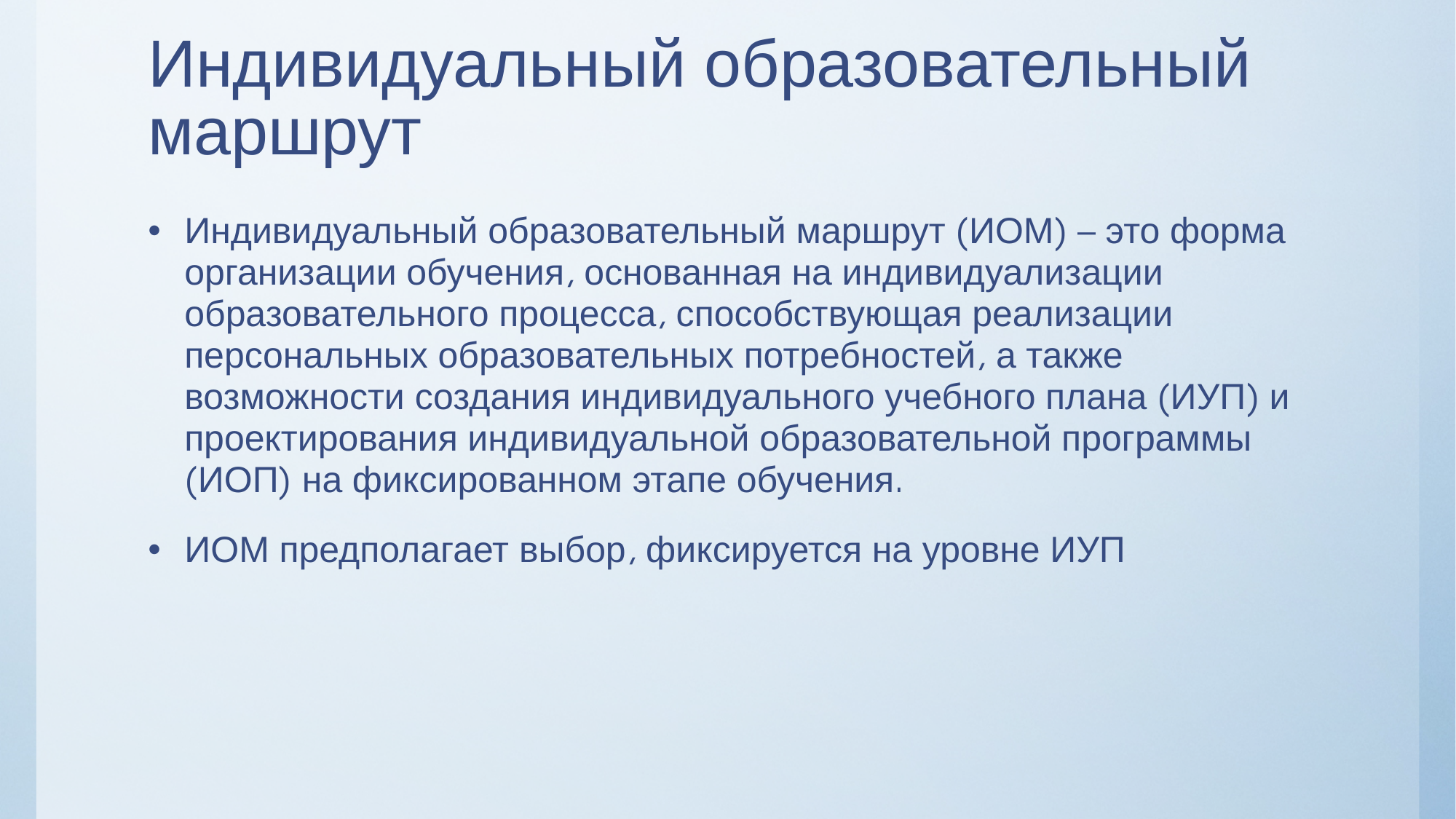

# Индивидуальный образовательный маршрут
Индивидуальный образовательный маршрут (ИОМ) – это форма организации обучения, основанная на индивидуализации образовательного процесса, способствующая реализации персональных образовательных потребностей, а также возможности создания индивидуального учебного плана (ИУП) и проектирования индивидуальной образовательной программы (ИОП) на фиксированном этапе обучения.
ИОМ предполагает выбор, фиксируется на уровне ИУП